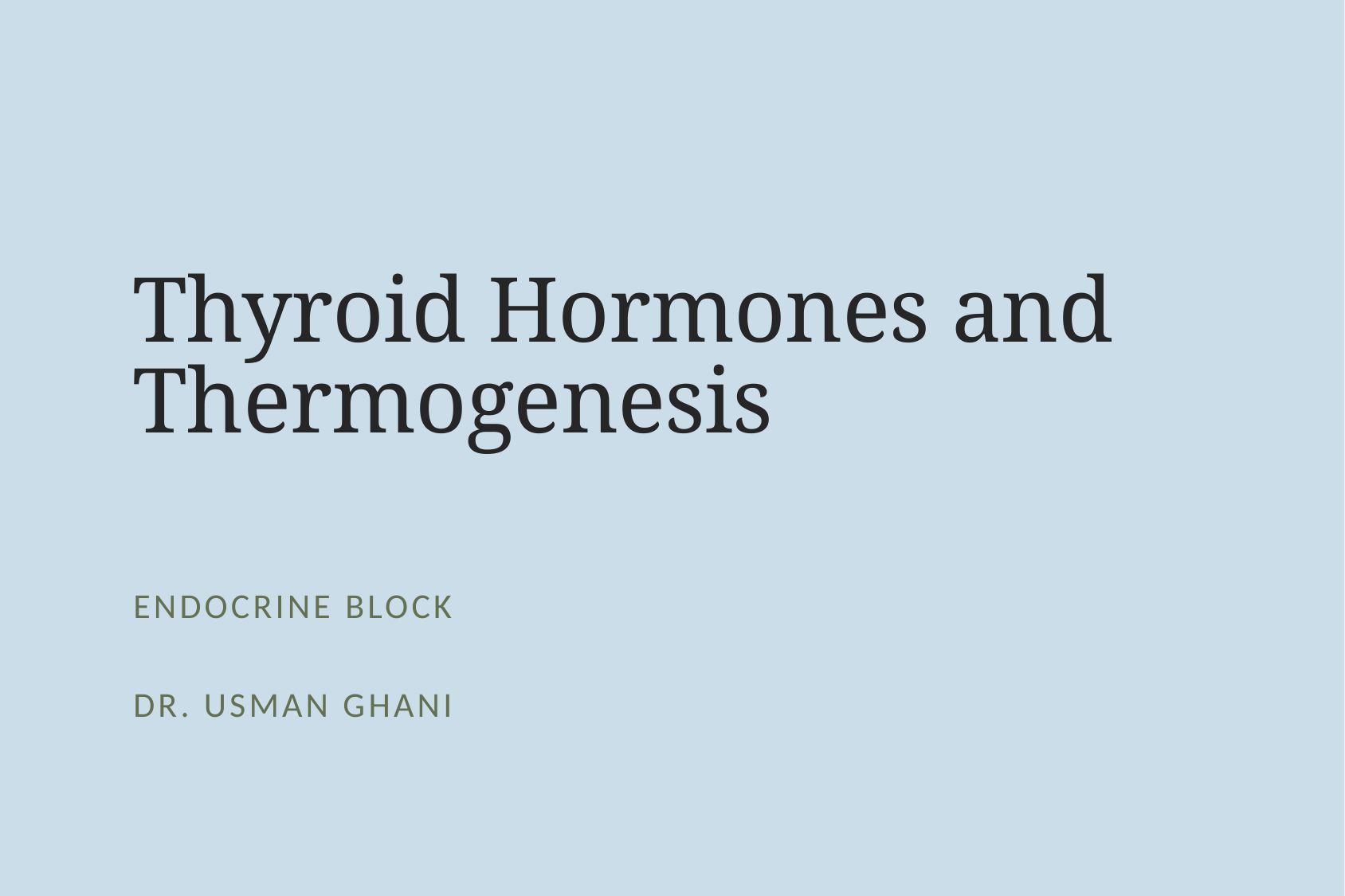

# Thyroid Hormones and Thermogenesis
Endocrine Block

Dr. Usman Ghani